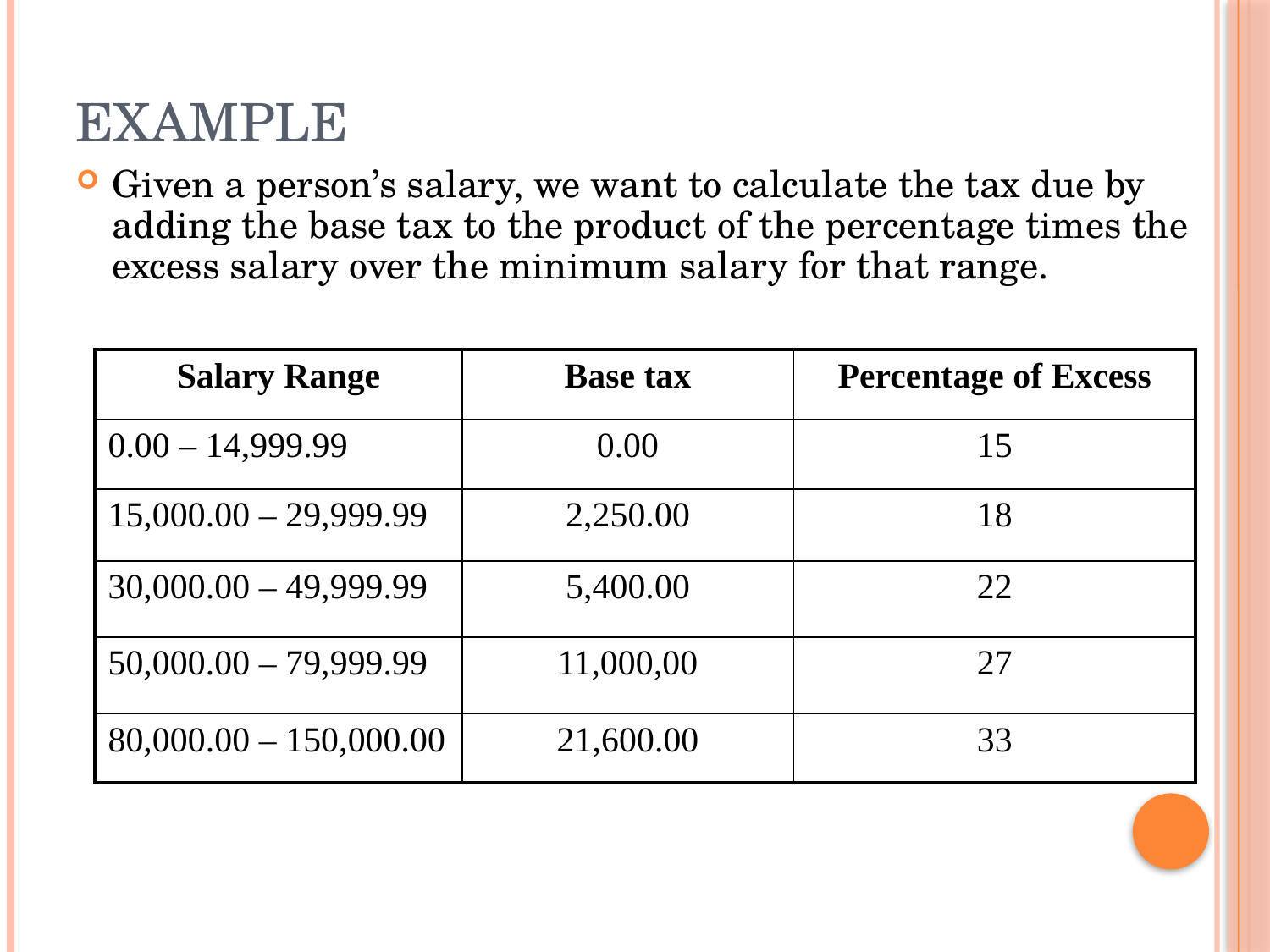

# Example
Given a person’s salary, we want to calculate the tax due by adding the base tax to the product of the percentage times the excess salary over the minimum salary for that range.
| Salary Range | Base tax | Percentage of Excess |
| --- | --- | --- |
| 0.00 – 14,999.99 | 0.00 | 15 |
| 15,000.00 – 29,999.99 | 2,250.00 | 18 |
| 30,000.00 – 49,999.99 | 5,400.00 | 22 |
| 50,000.00 – 79,999.99 | 11,000,00 | 27 |
| 80,000.00 – 150,000.00 | 21,600.00 | 33 |
28